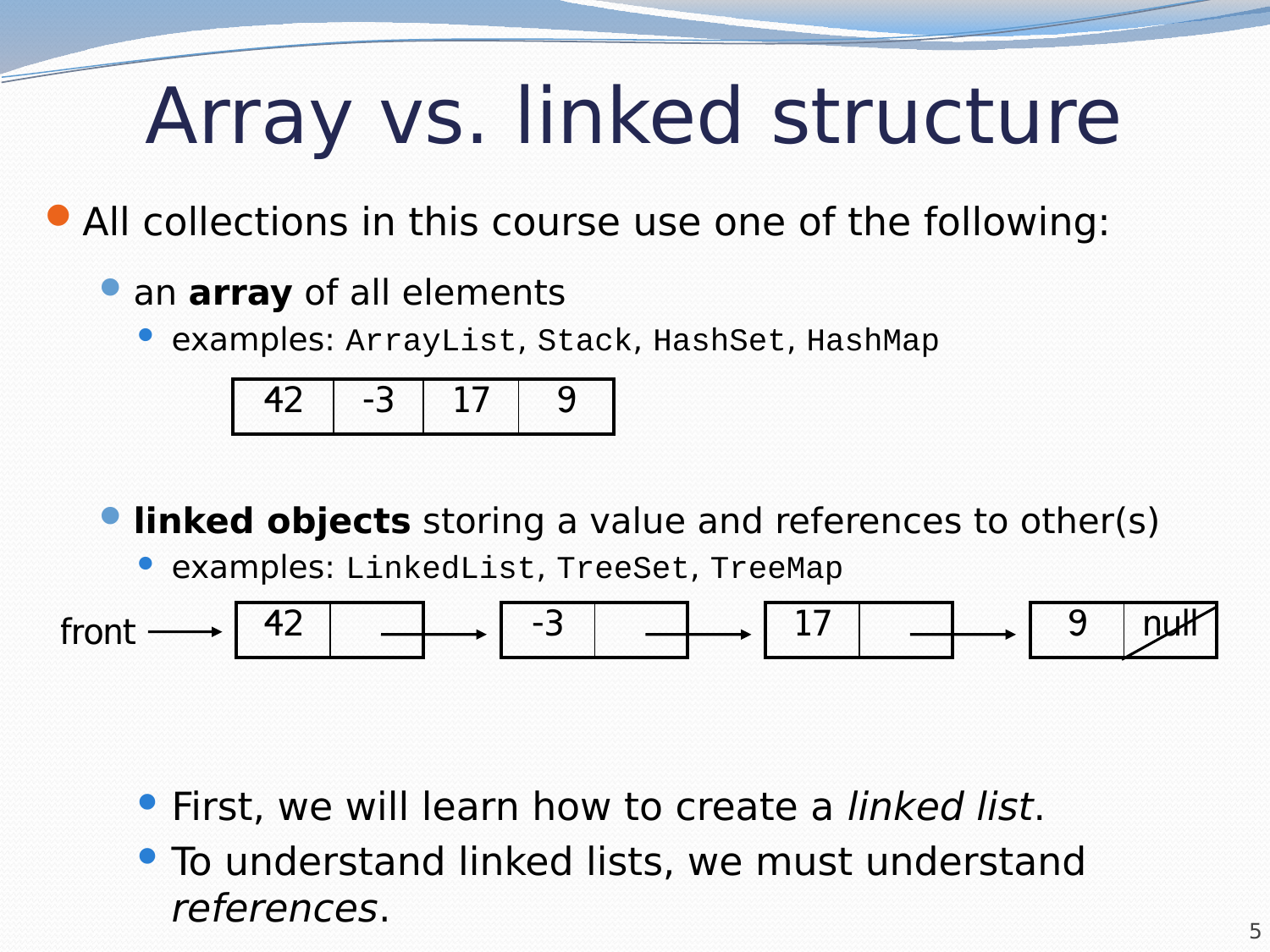

# Array vs. linked structure
All collections in this course use one of the following:

an array of all elements
examples: ArrayList, Stack, HashSet, HashMap

linked objects storing a value and references to other(s)
examples: LinkedList, TreeSet, TreeMap

First, we will learn how to create a linked list.
To understand linked lists, we must understand references.
| 42 | -3 | 17 | 9 |
| --- | --- | --- | --- |
front
| 42 |  |
| --- | --- |
| -3 |  |
| --- | --- |
| 17 |  |
| --- | --- |
| 9 | null |
| --- | --- |